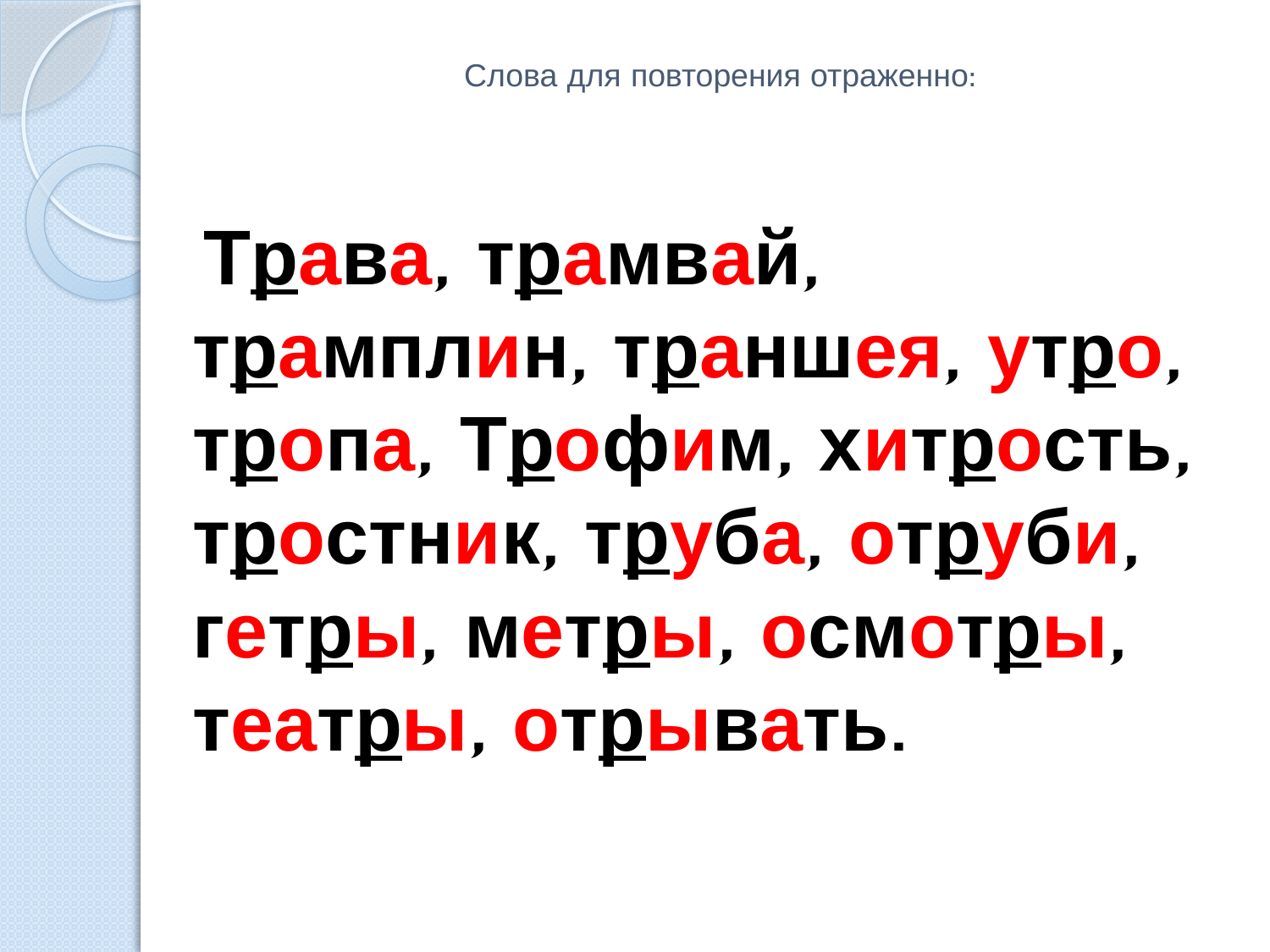

# Слова для повторения отраженно:
  Трава, трамвай, трамплин, траншея, утро, тропа, Трофим, хитрость, тростник, труба, отруби, гетры, метры, осмотры, театры, отрывать.